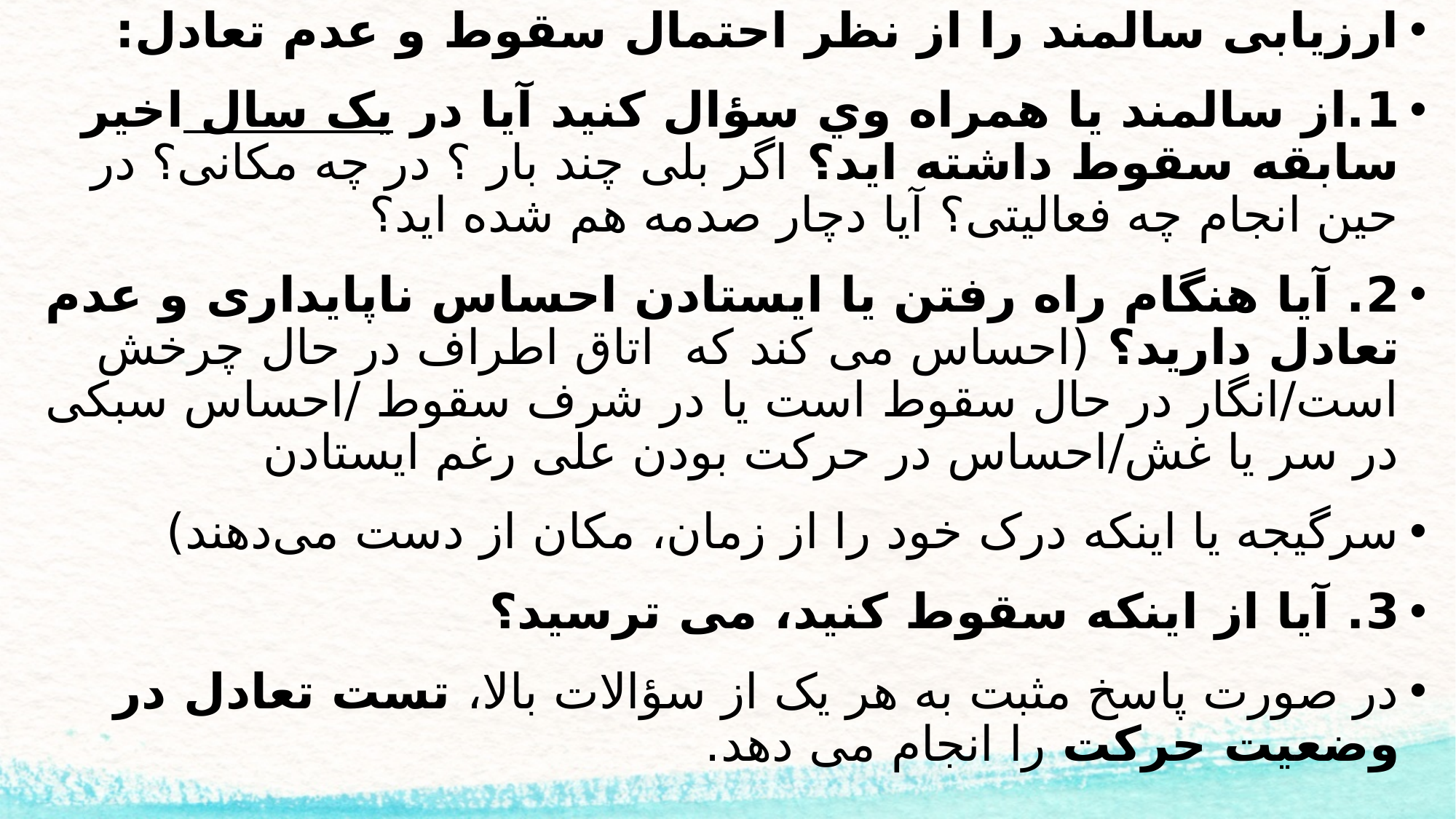

ارزیابی سالمند را از نظر احتمال سقوط و عدم تعادل:
1.از سالمند يا همراه وي سؤال كنيد آیا در یک سال اخیر سابقه سقوط داشته اید؟ اگر بلی چند بار ؟ در چه مکانی؟ در حین انجام چه فعالیتی؟ آیا دچار صدمه هم شده اید؟
2. آیا هنگام راه رفتن یا ایستادن احساس ناپایداری و عدم تعادل دارید؟ (احساس می کند که  اتاق اطراف در حال چرخش است/انگار در حال سقوط است یا در شرف سقوط /احساس سبکی در سر یا غش/احساس در حرکت بودن علی رغم ایستادن
سرگیجه یا اینکه درک خود را از زمان، مکان از دست می‌دهند)
3. آیا از اینکه سقوط کنید، می ترسید؟
در صورت پاسخ مثبت به هر یک از سؤالات بالا، تست تعادل در وضعیت حرکت را انجام می دهد.